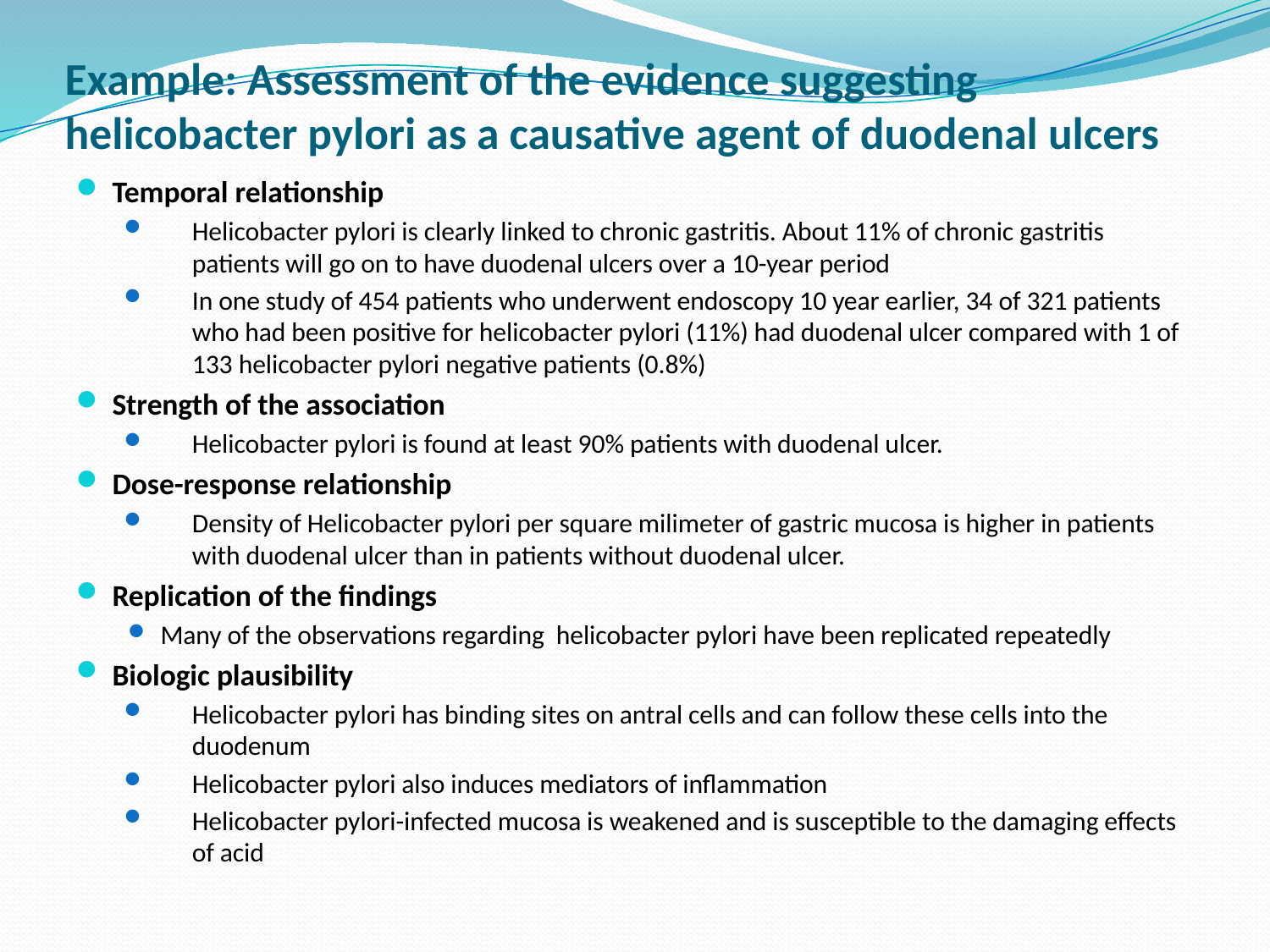

# Example: Assessment of the evidence suggesting helicobacter pylori as a causative agent of duodenal ulcers
Temporal relationship
Helicobacter pylori is clearly linked to chronic gastritis. About 11% of chronic gastritis patients will go on to have duodenal ulcers over a 10-year period
In one study of 454 patients who underwent endoscopy 10 year earlier, 34 of 321 patients who had been positive for helicobacter pylori (11%) had duodenal ulcer compared with 1 of 133 helicobacter pylori negative patients (0.8%)
Strength of the association
Helicobacter pylori is found at least 90% patients with duodenal ulcer.
Dose-response relationship
Density of Helicobacter pylori per square milimeter of gastric mucosa is higher in patients with duodenal ulcer than in patients without duodenal ulcer.
Replication of the findings
Many of the observations regarding  helicobacter pylori have been replicated repeatedly
Biologic plausibility
Helicobacter pylori has binding sites on antral cells and can follow these cells into the duodenum
Helicobacter pylori also induces mediators of inflammation
Helicobacter pylori-infected mucosa is weakened and is susceptible to the damaging effects of acid